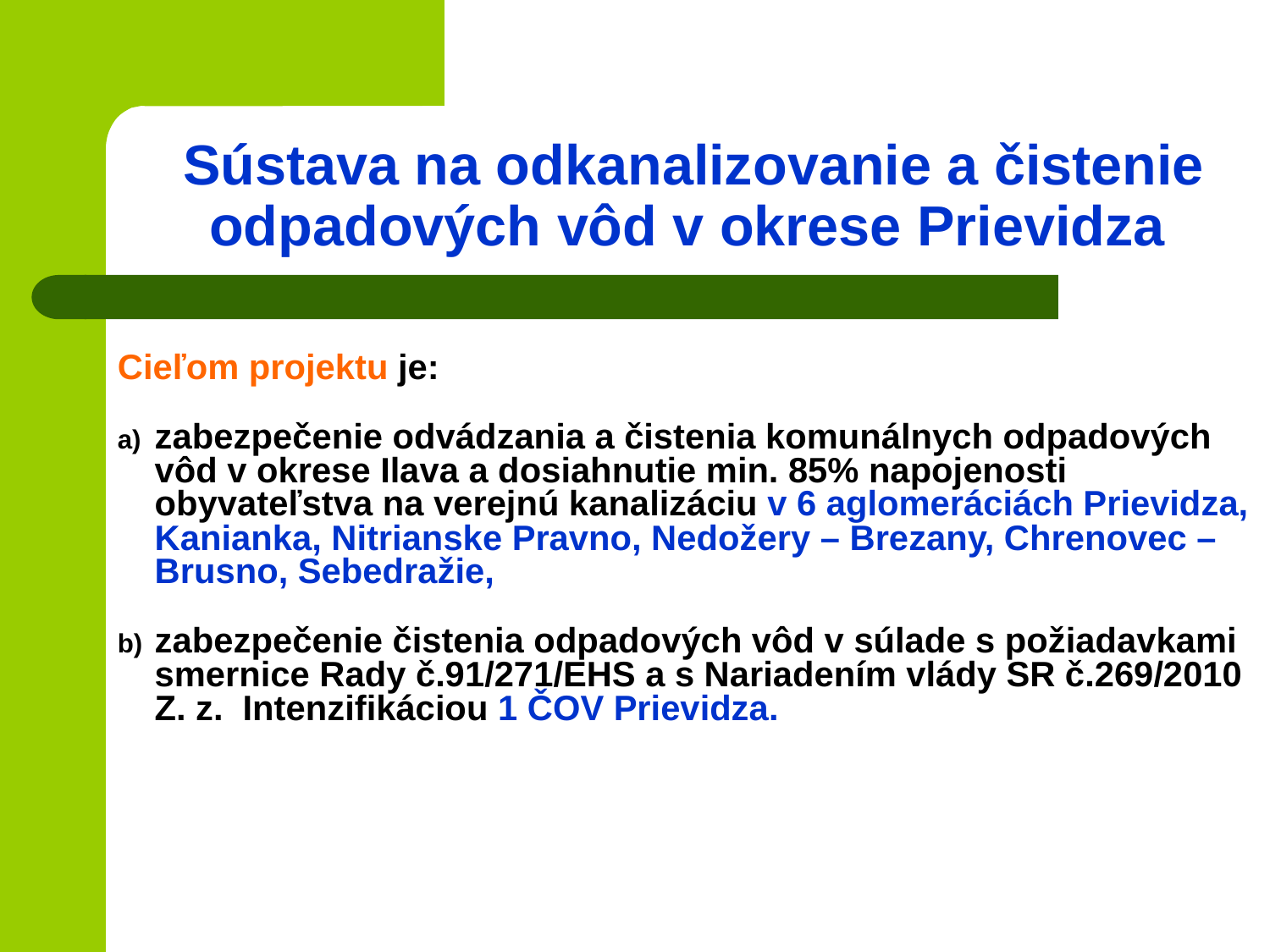

# Sústava na odkanalizovanie a čistenie odpadových vôd v okrese Prievidza
Cieľom projektu je:
zabezpečenie odvádzania a čistenia komunálnych odpadových vôd v okrese Ilava a dosiahnutie min. 85% napojenosti obyvateľstva na verejnú kanalizáciu v 6 aglomeráciách Prievidza, Kanianka, Nitrianske Pravno, Nedožery – Brezany, Chrenovec – Brusno, Sebedražie,
zabezpečenie čistenia odpadových vôd v súlade s požiadavkami smernice Rady č.91/271/EHS a s Nariadením vlády SR č.269/2010 Z. z.  Intenzifikáciou 1 ČOV Prievidza.